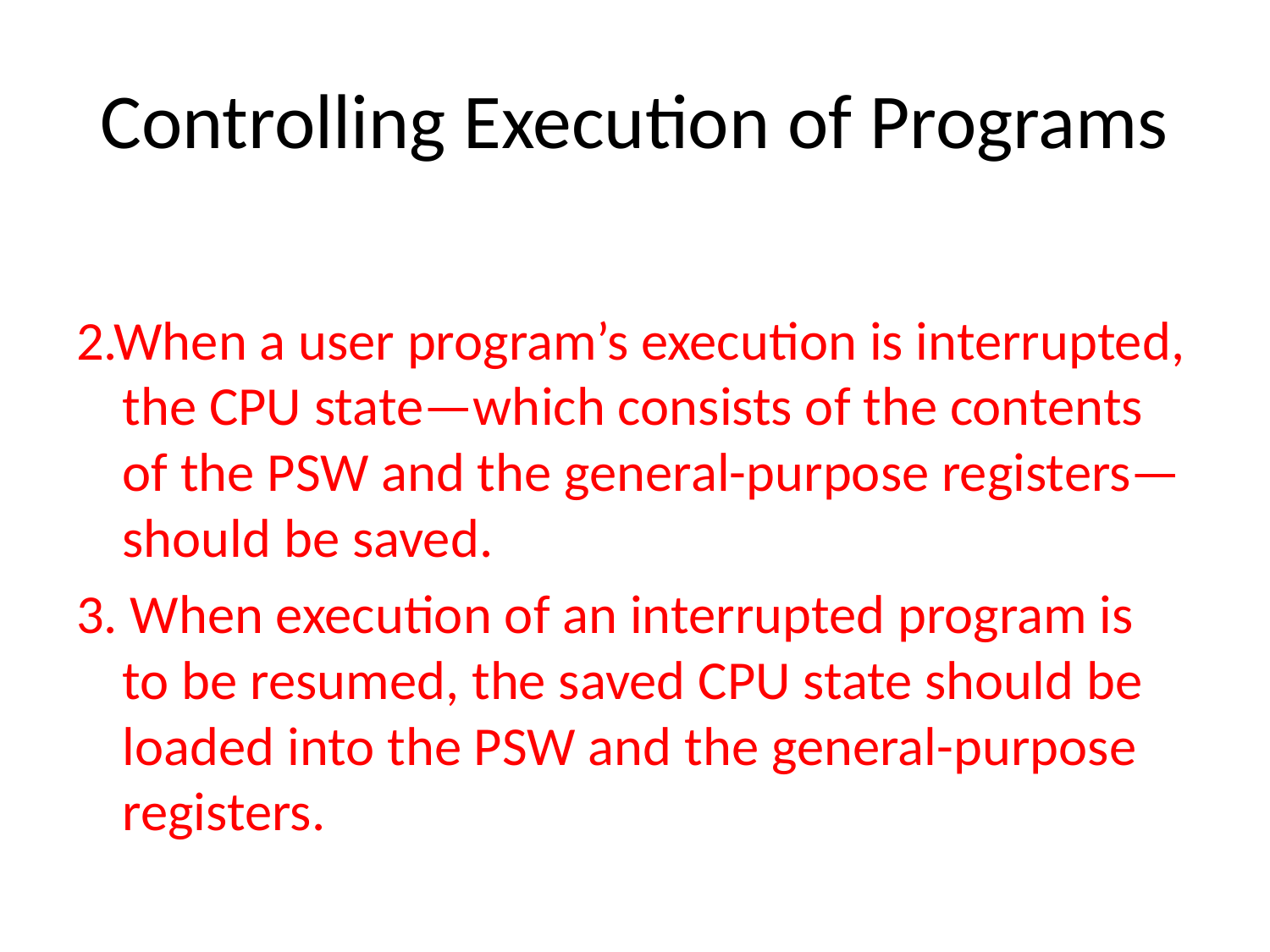

# Controlling Execution of Programs

2.When a user program’s execution is interrupted, the CPU state—which consists of the contents of the PSW and the general-purpose registers—should be saved.
3. When execution of an interrupted program is to be resumed, the saved CPU state should be loaded into the PSW and the general-purpose registers.